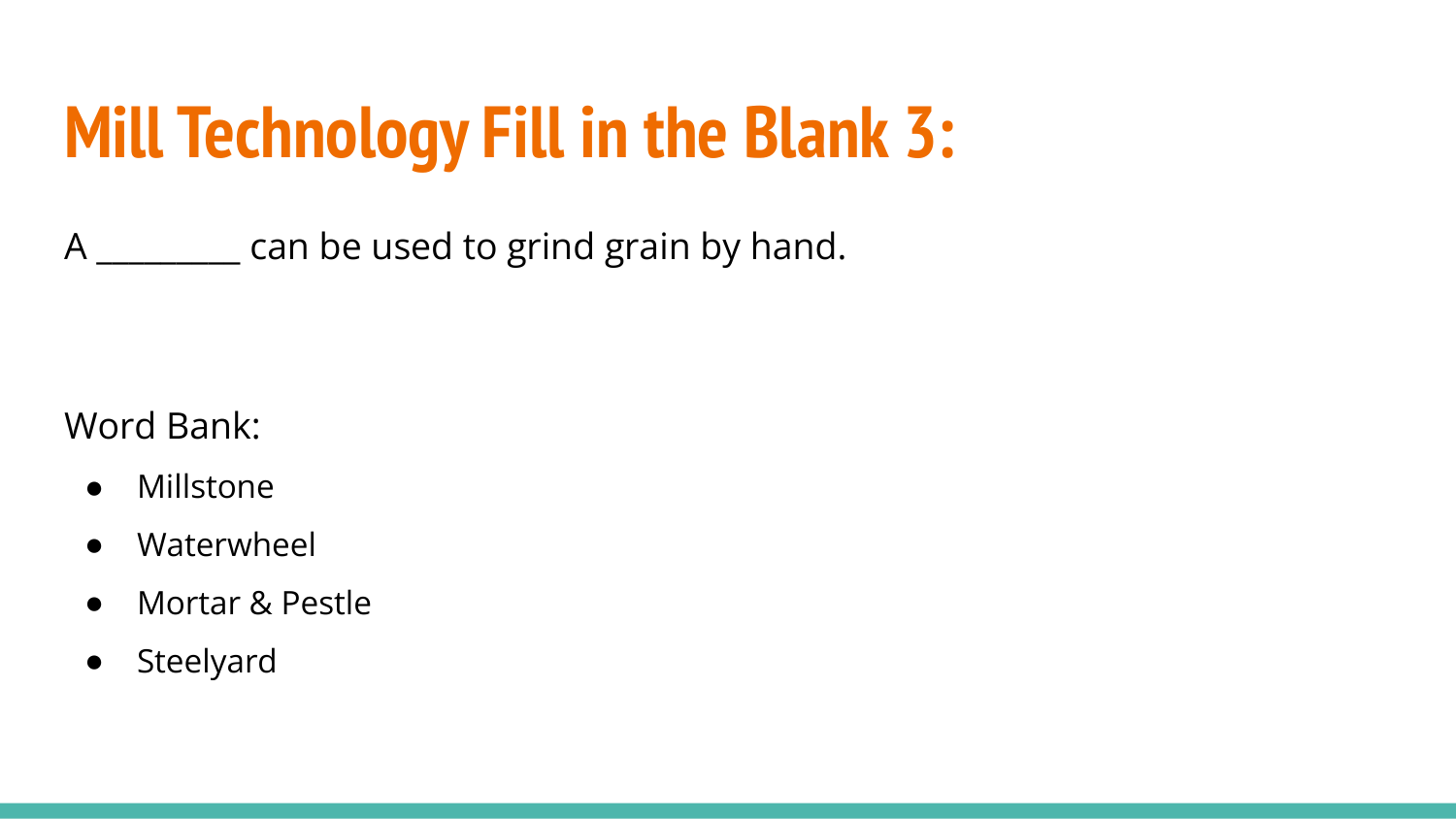

# Mill Technology Fill in the Blank 3:
A _________ can be used to grind grain by hand.

Word Bank:
Millstone
Waterwheel
Mortar & Pestle
Steelyard